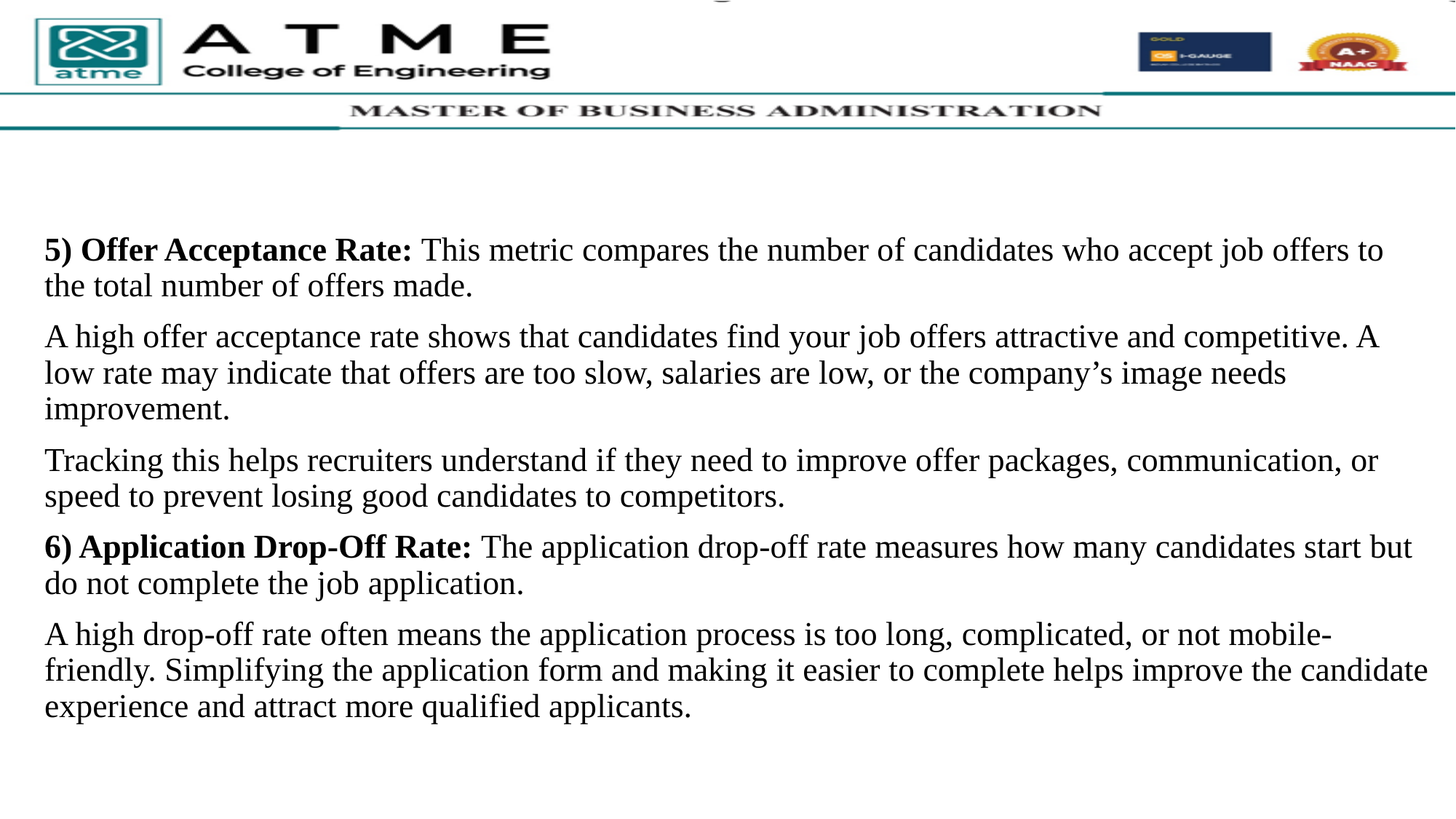

5) Offer Acceptance Rate: This metric compares the number of candidates who accept job offers to the total number of offers made.
A high offer acceptance rate shows that candidates find your job offers attractive and competitive. A low rate may indicate that offers are too slow, salaries are low, or the company’s image needs improvement.
Tracking this helps recruiters understand if they need to improve offer packages, communication, or speed to prevent losing good candidates to competitors.
6) Application Drop-Off Rate: The application drop-off rate measures how many candidates start but do not complete the job application.
A high drop-off rate often means the application process is too long, complicated, or not mobile-friendly. Simplifying the application form and making it easier to complete helps improve the candidate experience and attract more qualified applicants.